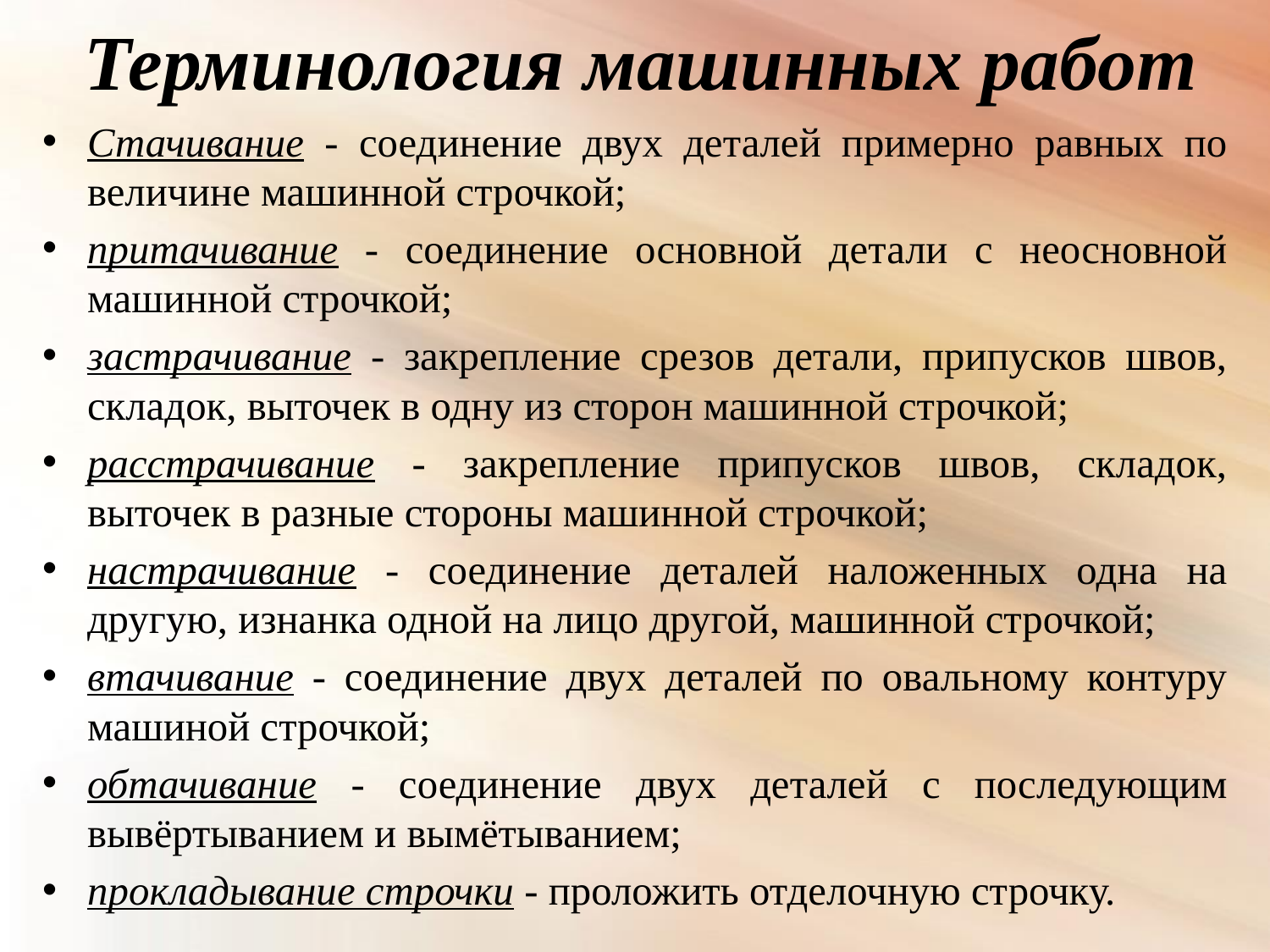

# Терминология машинных работ
Стачивание - соединение двух деталей примерно равных по величине машинной строчкой;
притачивание - соединение основной детали с неосновной машинной строчкой;
застрачивание - закрепление срезов детали, припусков швов, складок, выточек в одну из сторон машинной строчкой;
расстрачивание - закрепление припусков швов, складок, выточек в разные стороны машинной строчкой;
настрачивание - соединение деталей наложенных одна на другую, изнанка одной на лицо другой, машинной строчкой;
втачивание - соединение двух деталей по овальному контуру машиной строчкой;
обтачивание - соединение двух деталей с последующим вывёртыванием и вымётыванием;
прокладывание строчки - проложить отделочную строчку.